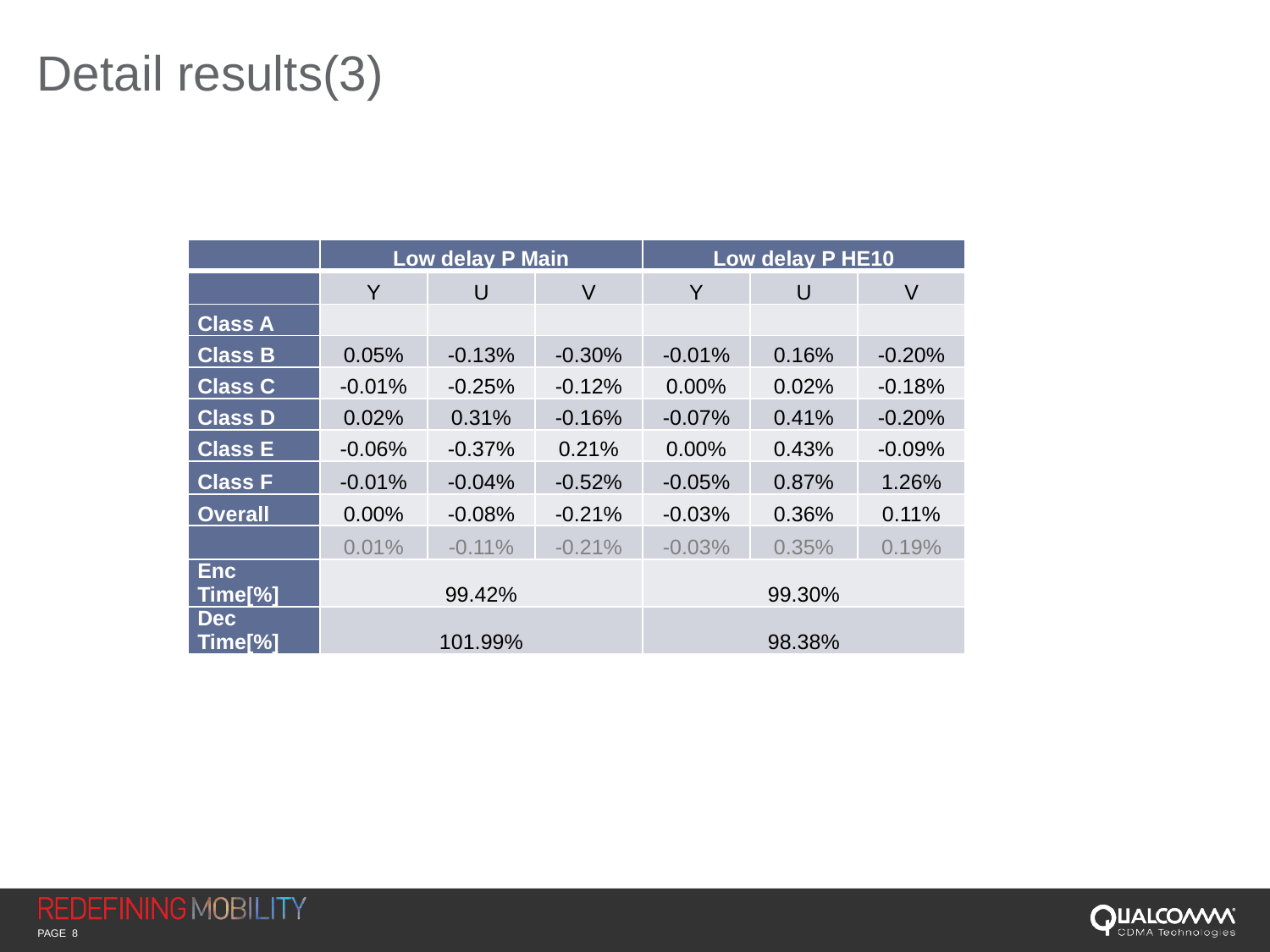

# Detail results(3)
|  | Low delay P Main |  |  | Low delay P HE10 |  |  |
| --- | --- | --- | --- | --- | --- | --- |
|  | Y | U | V | Y | U | V |
| Class A |  |  |  |  |  |  |
| Class B | 0.05% | -0.13% | -0.30% | -0.01% | 0.16% | -0.20% |
| Class C | -0.01% | -0.25% | -0.12% | 0.00% | 0.02% | -0.18% |
| Class D | 0.02% | 0.31% | -0.16% | -0.07% | 0.41% | -0.20% |
| Class E | -0.06% | -0.37% | 0.21% | 0.00% | 0.43% | -0.09% |
| Class F | -0.01% | -0.04% | -0.52% | -0.05% | 0.87% | 1.26% |
| Overall | 0.00% | -0.08% | -0.21% | -0.03% | 0.36% | 0.11% |
|  | 0.01% | -0.11% | -0.21% | -0.03% | 0.35% | 0.19% |
| Enc Time[%] | 99.42% |  |  | 99.30% |  |  |
| Dec Time[%] | 101.99% |  |  | 98.38% |  |  |